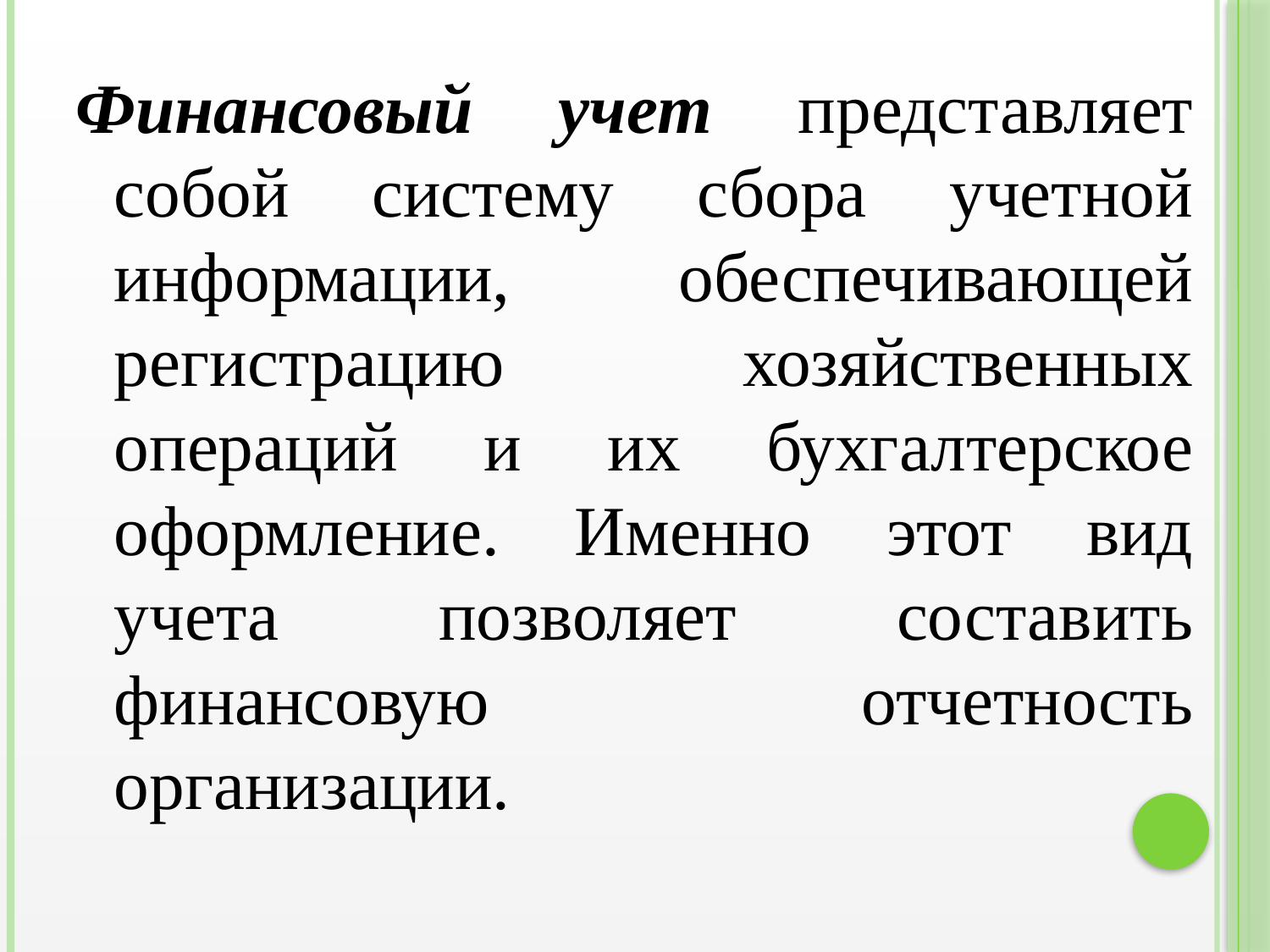

Финансовый учет представляет собой систему сбора учетной информации, обеспечивающей регистрацию хозяйственных операций и их бухгалтерское оформление. Именно этот вид учета позволяет составить финансовую отчетность организации.